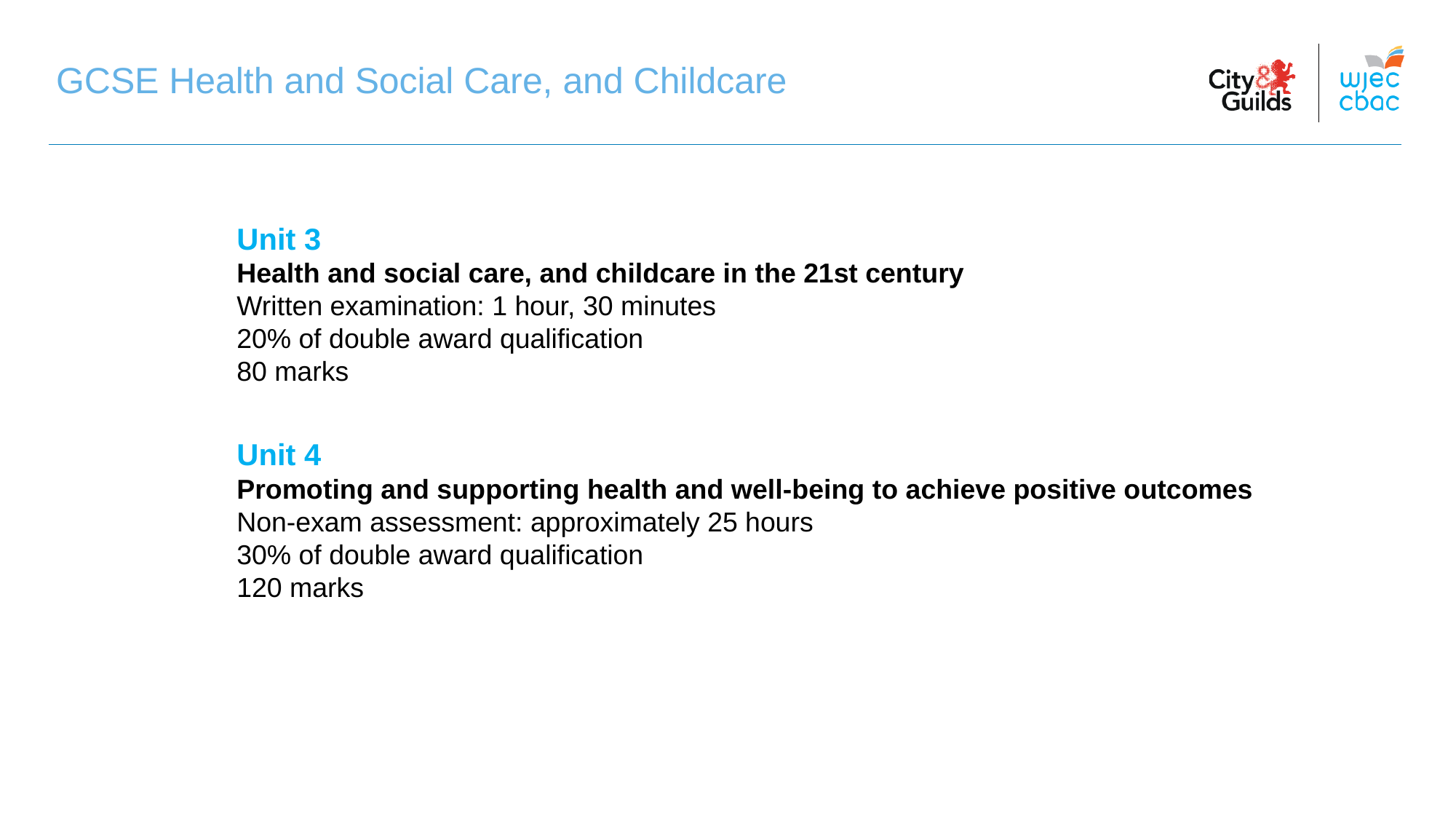

GCSE Health and Social Care, and Childcare
GCSE Health and Social Care, and Childcare
Unit 3
Health and social care, and childcare in the 21st century
Written examination: 1 hour, 30 minutes
20% of double award qualification
80 marks
Unit 4
Promoting and supporting health and well-being to achieve positive outcomes
Non-exam assessment: approximately 25 hours
30% of double award qualification
120 marks